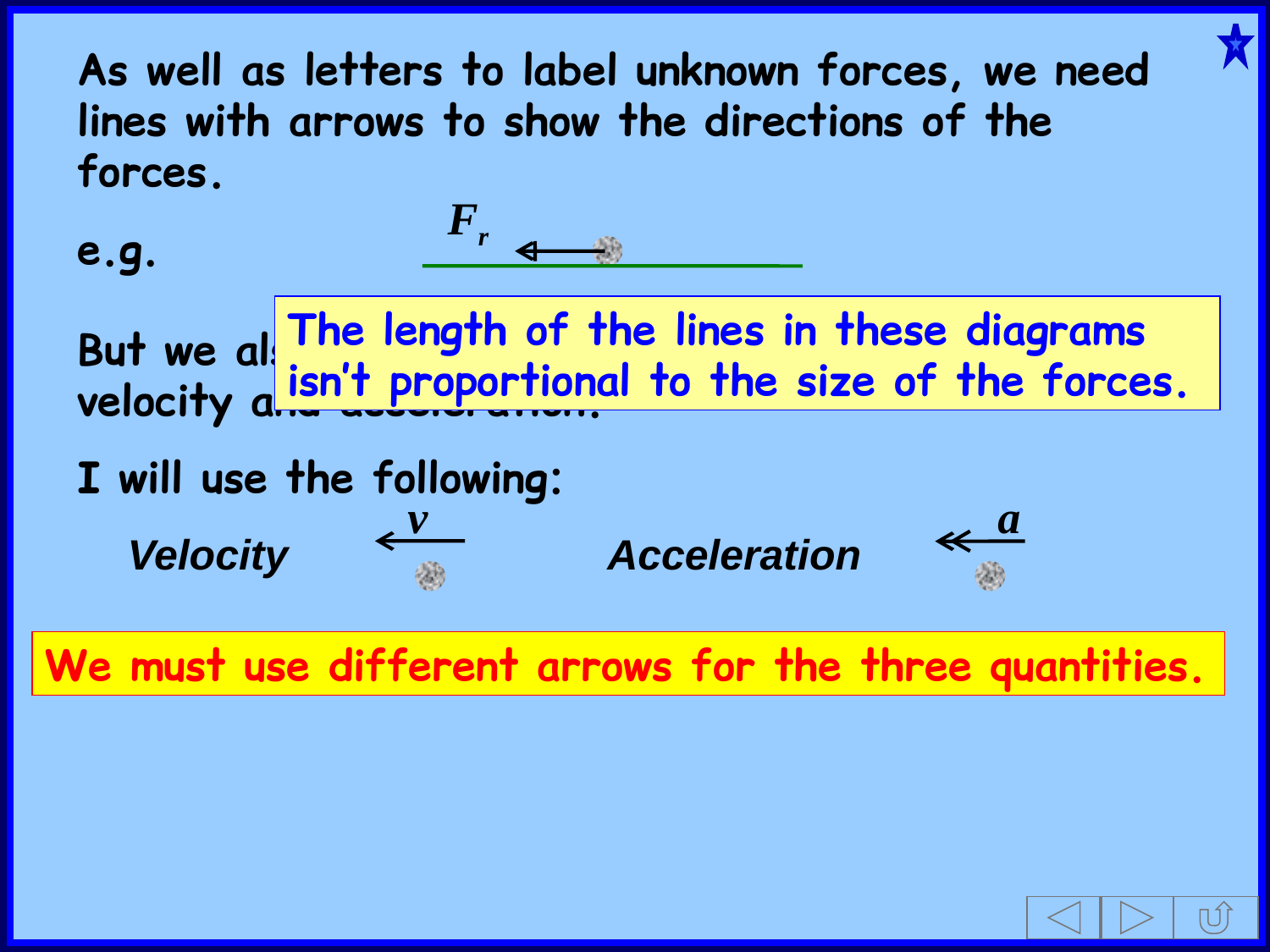

As well as letters to label unknown forces, we need lines with arrows to show the directions of the forces.
Fr

e.g.
The length of the lines in these diagrams isn’t proportional to the size of the forces.
But we also need lines, arrows and letters to show velocity and acceleration.
I will use the following:
v
a

Velocity
Acceleration

We must use different arrows for the three quantities.